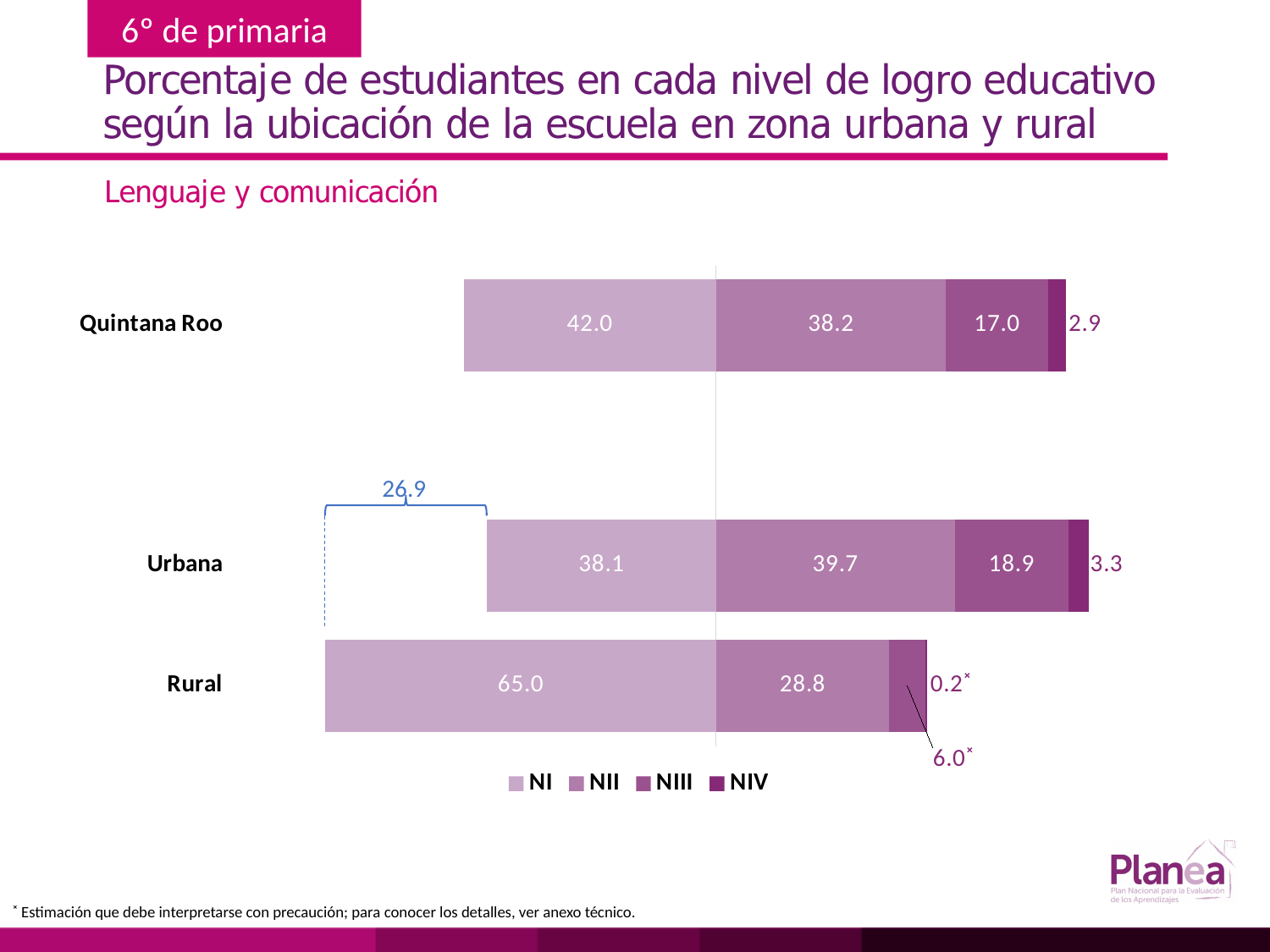

# Porcentaje de estudiantes en cada nivel de logro educativo según la ubicación de la escuela en zona urbana y rural

Lenguaje y comunicación

### Chart

| Category |  |  |  |  |
|---|---|---|---|---|
| Rural | -65.0 | 28.8 | 6.0 | 0.2 |
| Urbana | -38.1 | 39.7 | 18.9 | 3.3 |
|  | None | None | None | None |
| Quintana Roo | -42.0 | 38.2 | 17.0 | 2.9 |
26.9
˟ Estimación que debe interpretarse con precaución; para conocer los detalles, ver anexo técnico.